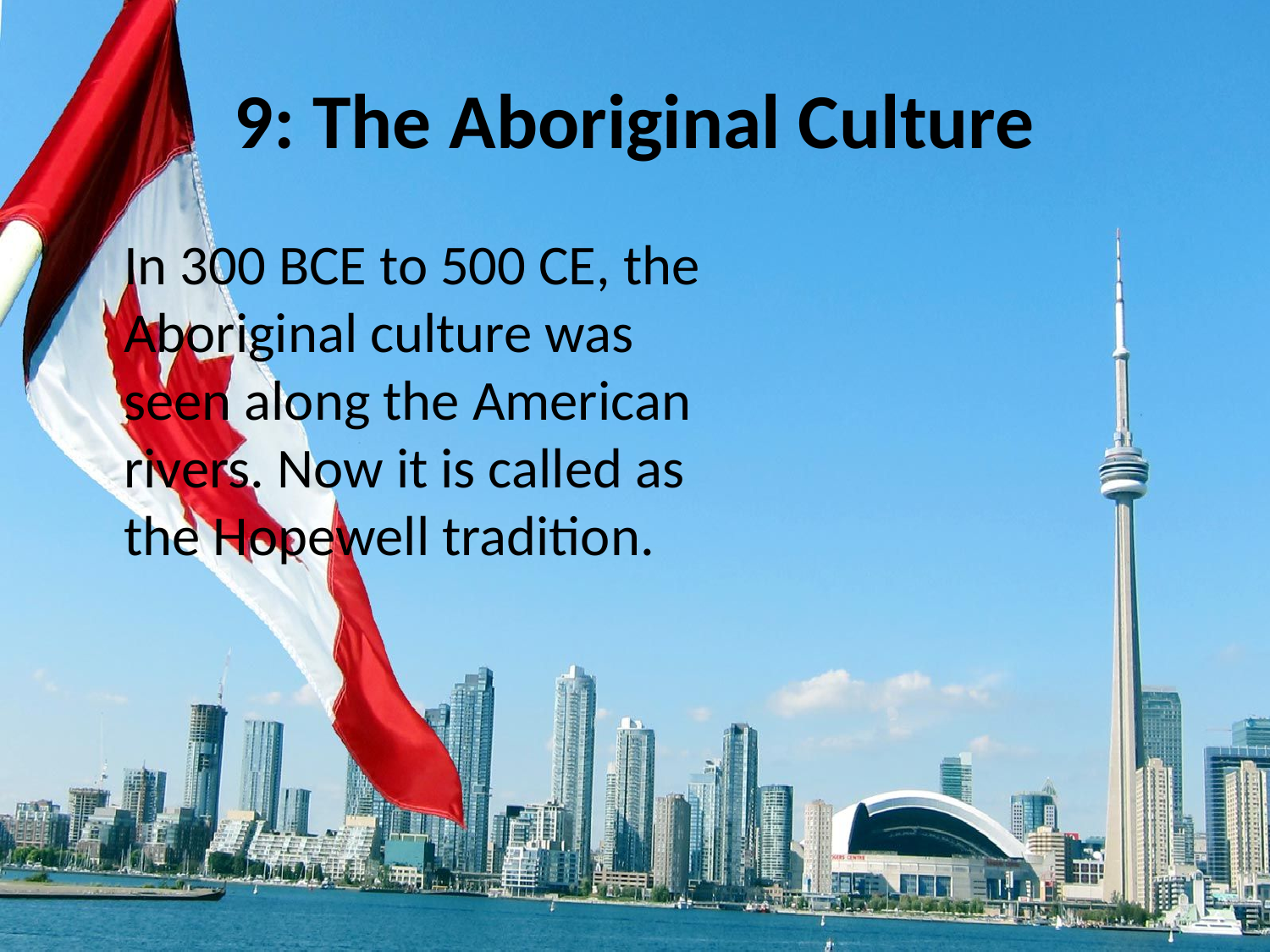

# 9: The Aboriginal Culture
	In 300 BCE to 500 CE, the Aboriginal culture was seen along the American rivers. Now it is called as the Hopewell tradition.